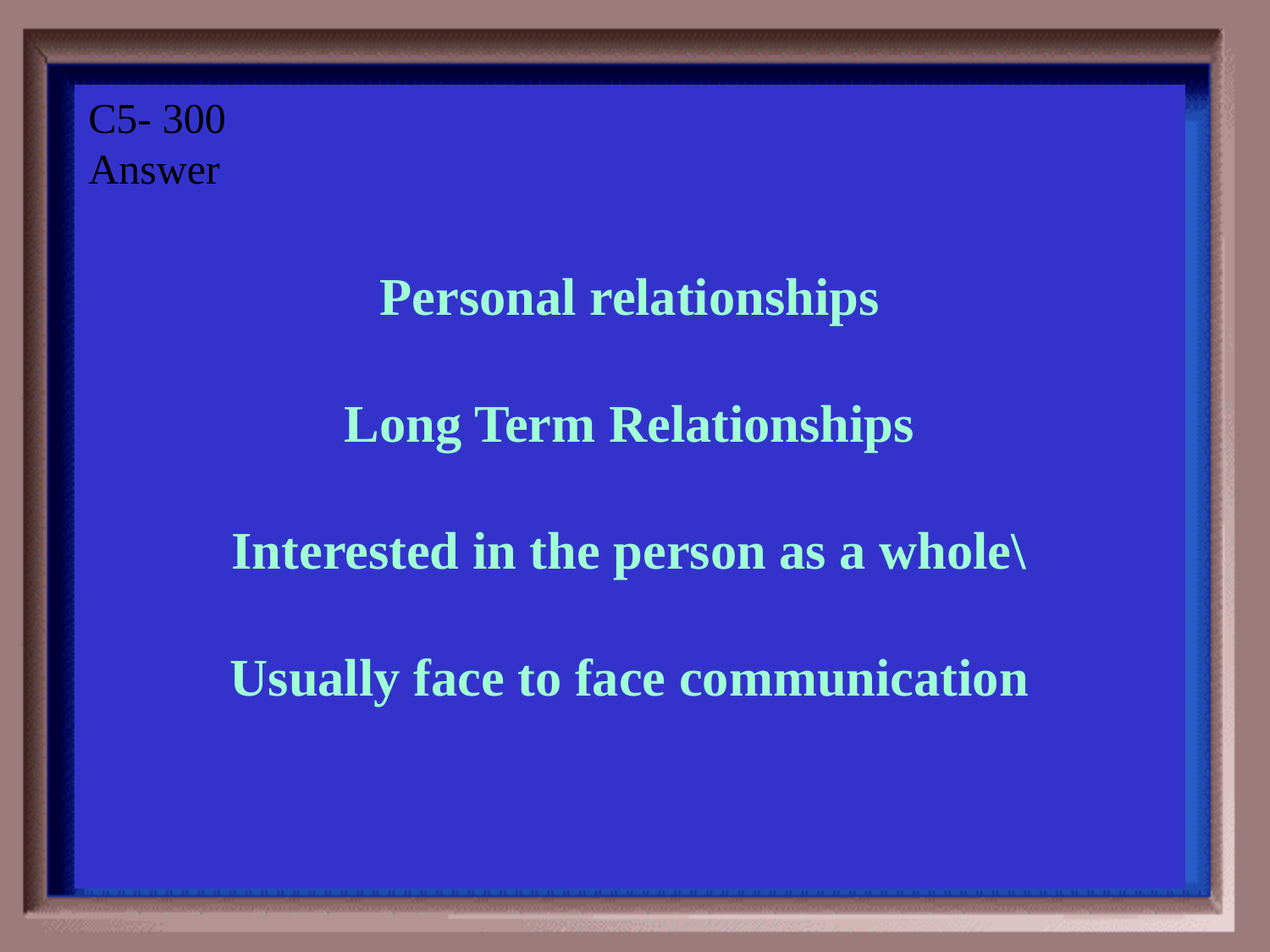

Category #5 $300 Question

C5- 300
Answer
Personal relationships

Long Term Relationships

Interested in the person as a whole\

Usually face to face communication